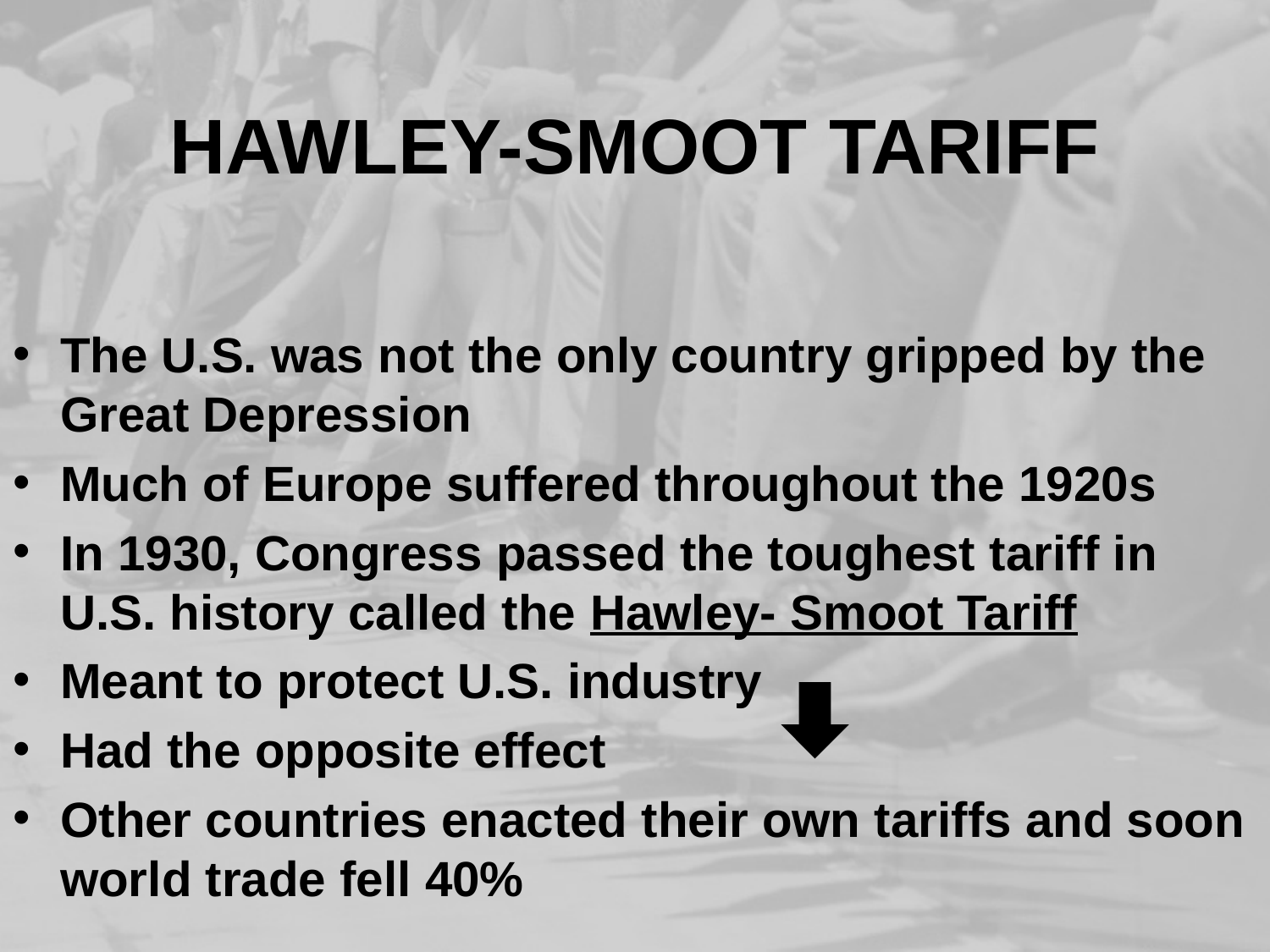

# HAWLEY-SMOOT TARIFF
The U.S. was not the only country gripped by the Great Depression
Much of Europe suffered throughout the 1920s
In 1930, Congress passed the toughest tariff in U.S. history called the Hawley- Smoot Tariff
Meant to protect U.S. industry
Had the opposite effect
Other countries enacted their own tariffs and soon world trade fell 40%